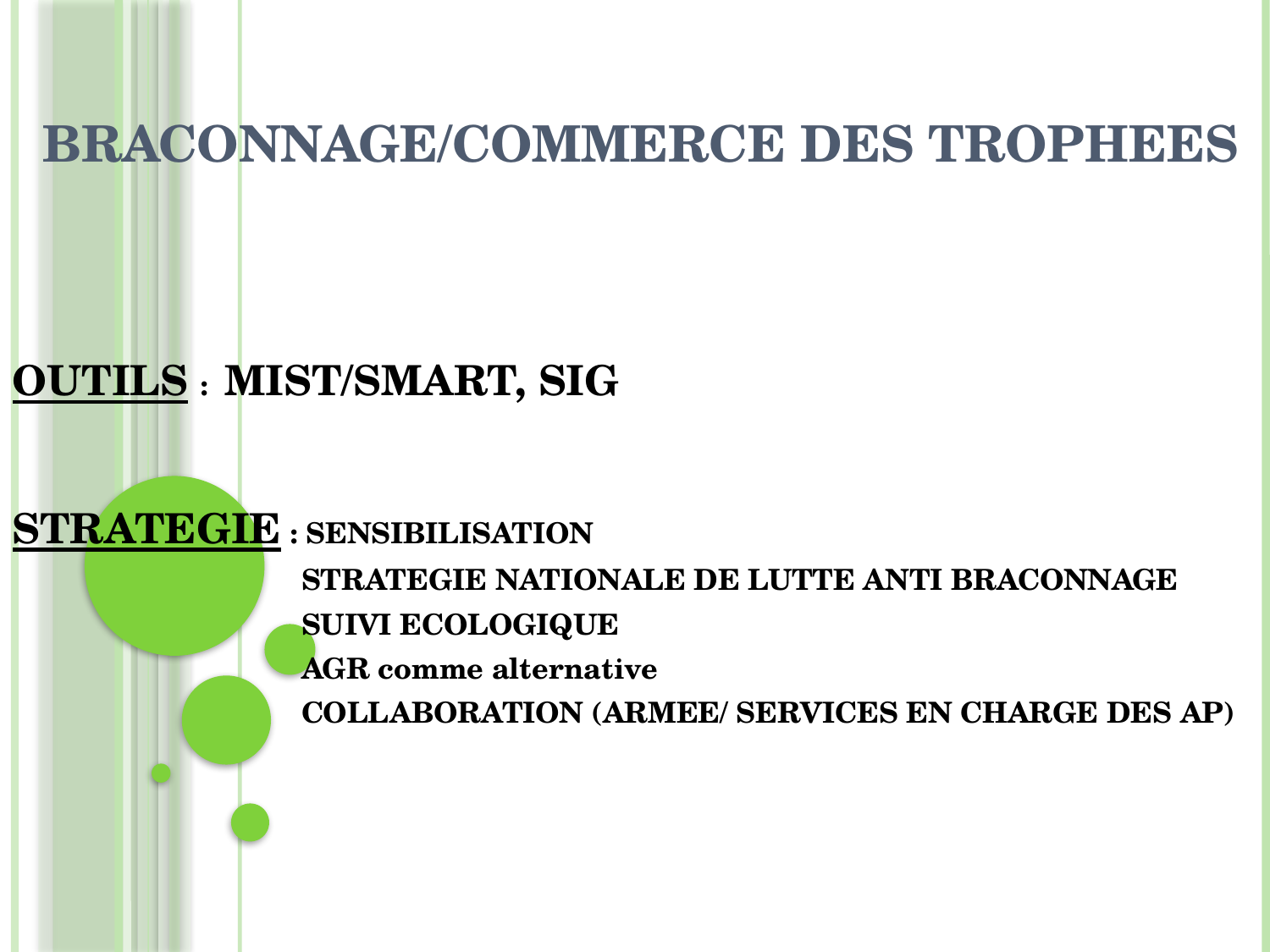

# BRACONNAGE/COMMERCE DES TROPHEES

OUTILS :  MIST/SMART, SIG

STRATEGIE : SENSIBILISATION
                                   STRATEGIE NATIONALE DE LUTTE ANTI BRACONNAGE
                                   SUIVI ECOLOGIQUE
                                   AGR comme alternative
                                   COLLABORATION (ARMEE/ SERVICES EN CHARGE DES AP)